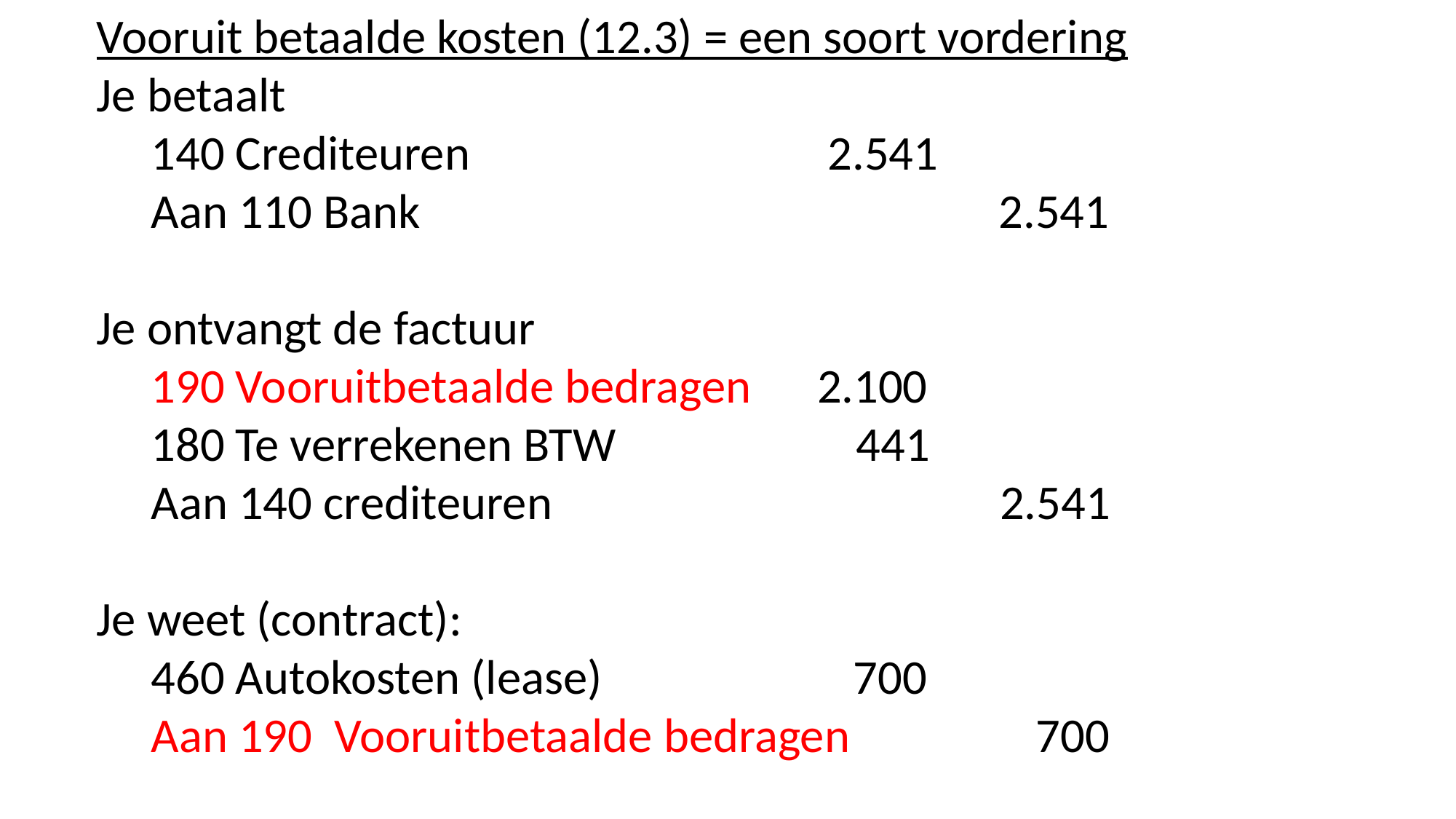

Vooruit betaalde kosten (12.3) = een soort vordering
Je betaalt
     140 Crediteuren	                           2.541
     Aan 110 Bank                                                     2.541

Je ontvangt de factuur
     190 Vooruitbetaalde bedragen      2.100
     180 Te verrekenen BTW                      441
     Aan 140 crediteuren                                         2.541

Je weet (contract):
     460 Autokosten (lease)                       700
     Aan 190  Vooruitbetaalde bedragen                 700